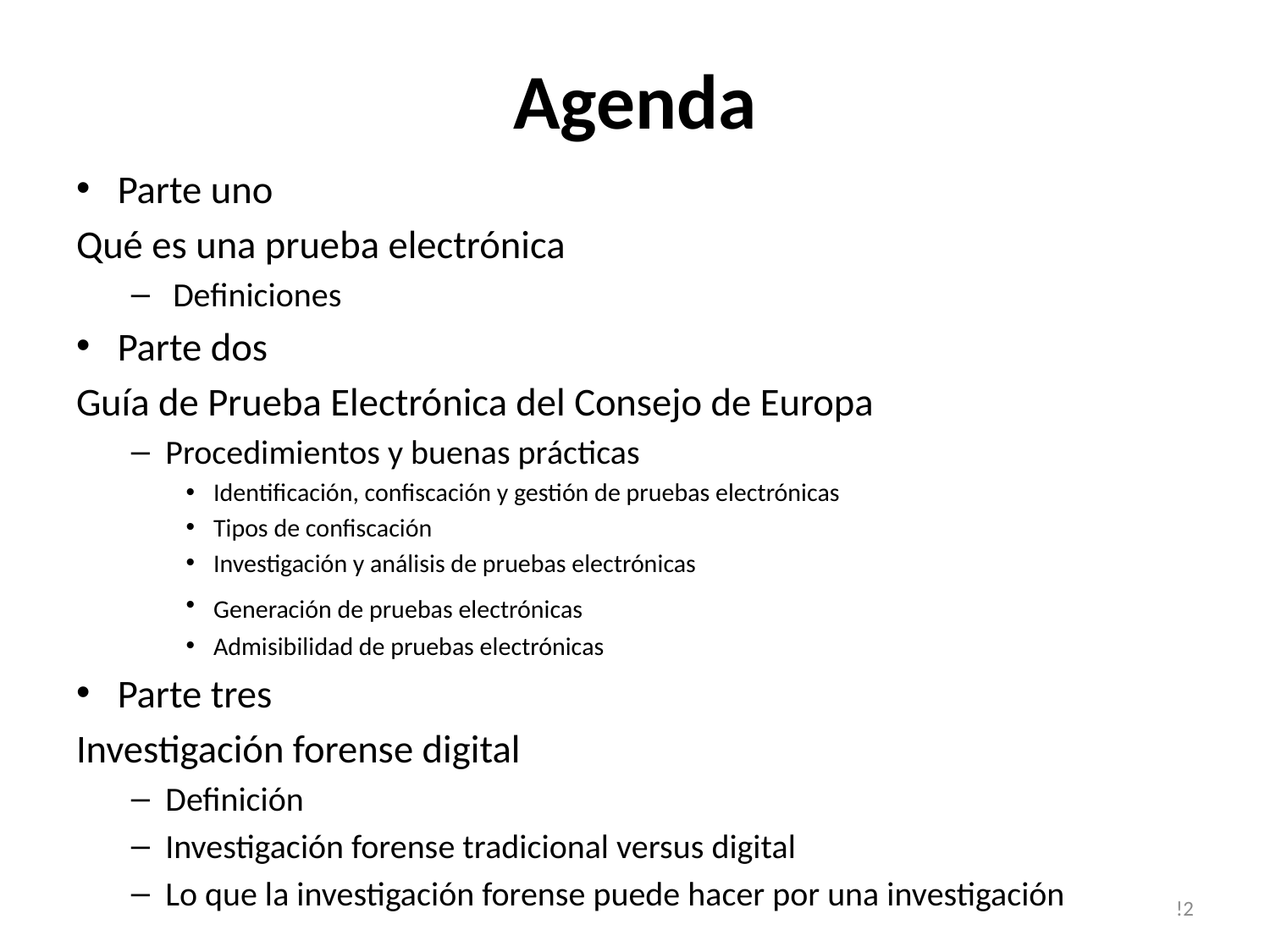

# Agenda
Parte uno
Qué es una prueba electrónica
 Definiciones
Parte dos
Guía de Prueba Electrónica del Consejo de Europa
Procedimientos y buenas prácticas
Identificación, confiscación y gestión de pruebas electrónicas
Tipos de confiscación
Investigación y análisis de pruebas electrónicas
Generación de pruebas electrónicas
Admisibilidad de pruebas electrónicas
Parte tres
Investigación forense digital
Definición
Investigación forense tradicional versus digital
Lo que la investigación forense puede hacer por una investigación

!2